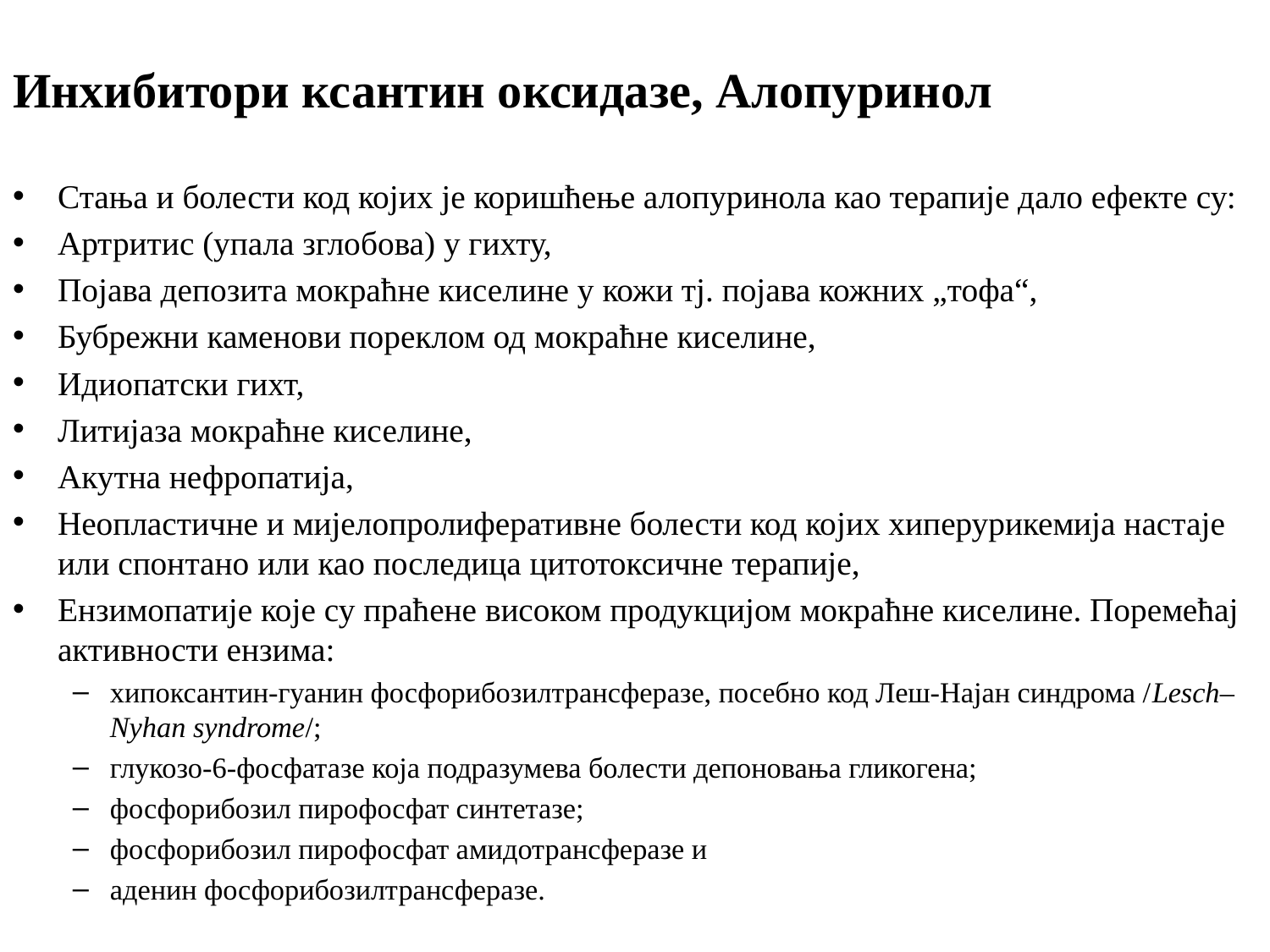

# Инхибитори ксантин оксидазе, Алопуринол
Стања и болести код којих је коришћење алопуринола као терапије дало ефекте су:
Артритис (упала зглобова) у гихту,
Појава депозита мокраћне киселине у кожи тј. појава кожних „тофа“,
Бубрежни каменови пореклом од мокраћне киселине,
Идиопатски гихт,
Литијаза мокраћне киселине,
Акутна нефропатија,
Неопластичне и мијелопролиферативне болести код којих хиперурикемија настаје или спонтано или као последица цитотоксичне терапије,
Ензимопатије које су праћене високом продукцијом мокраћне киселине. Поремећај активности ензима:
хипоксантин-гуанин фосфорибозилтрансферазе, посебно код Леш-Најан синдрома /Lesch–Nyhan syndrome/;
глукозо-6-фосфатазе која подразумева болести депоновања гликогена;
фосфорибозил пирофосфат синтетазе;
фосфорибозил пирофосфат амидотрансферазе и
аденин фосфорибозилтрансферазе.